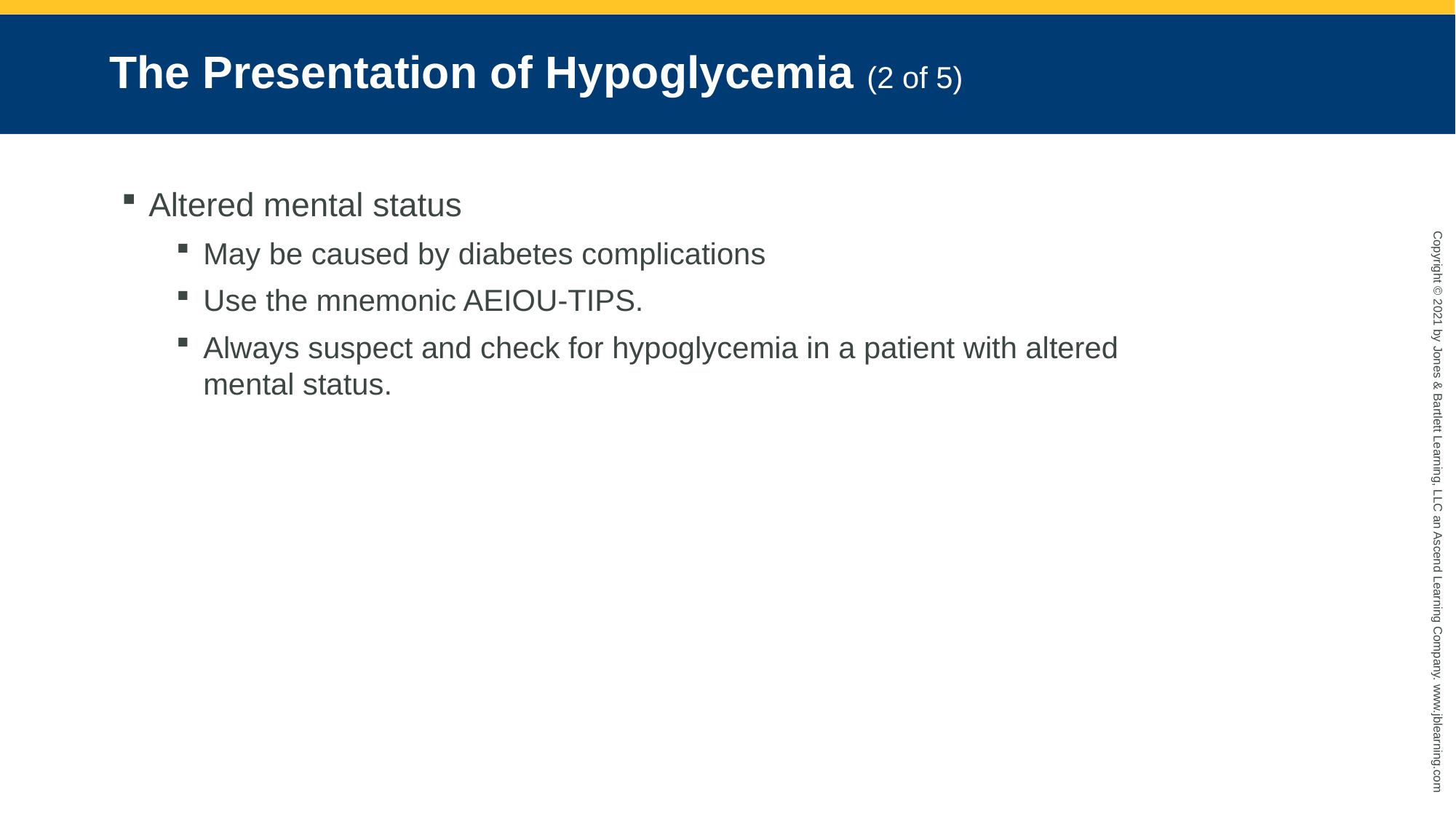

# The Presentation of Hypoglycemia (2 of 5)
Altered mental status
May be caused by diabetes complications
Use the mnemonic AEIOU-TIPS.
Always suspect and check for hypoglycemia in a patient with altered mental status.